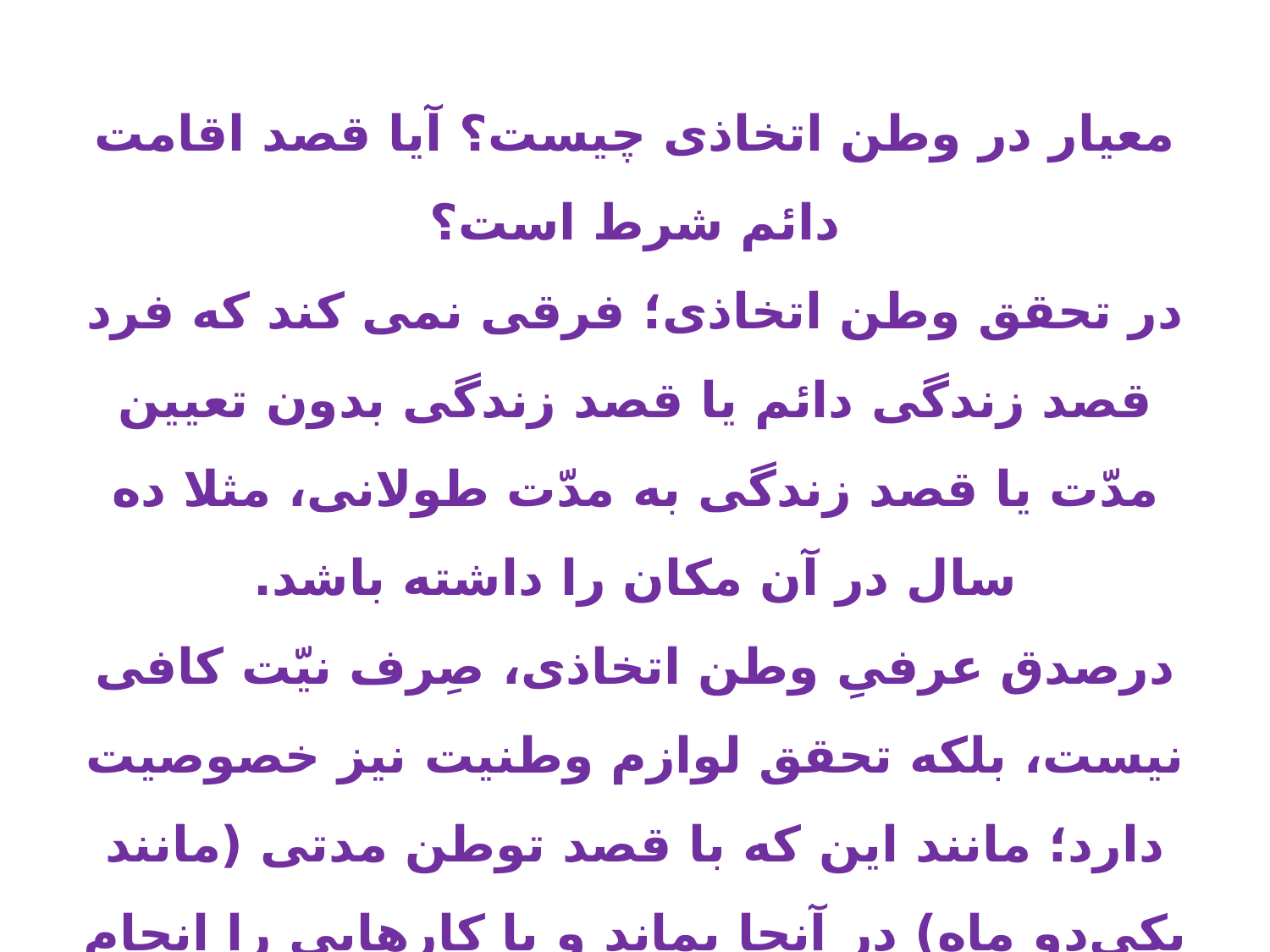

معیار در وطن اتخاذی چیست؟ آیا قصد اقامت دائم شرط است؟
در تحقق وطن اتخاذی؛ فرقی نمی کند که فرد قصد زندگی دائم یا قصد زندگی بدون تعیین مدّت یا قصد زندگی به مدّت طولانی، مثلا ده سال در آن مکان را داشته باشد.
درصدق عرفیِ وطن اتخاذی، صِرف نیّت کافی نیست، بلکه تحقق لوازم وطنیت نیز خصوصیت دارد؛ مانند این که با قصد توطن مدتی (مانند یکی‌دو ماه) در آنجا بماند و یا کارهایی را انجام بدهد که عادتاً انسان برای توطّن در یک مکان آن کارها را انجام می‌دهد.
شماره استفتاء: 789391رساله نماز و روزه، م 534 تا 536